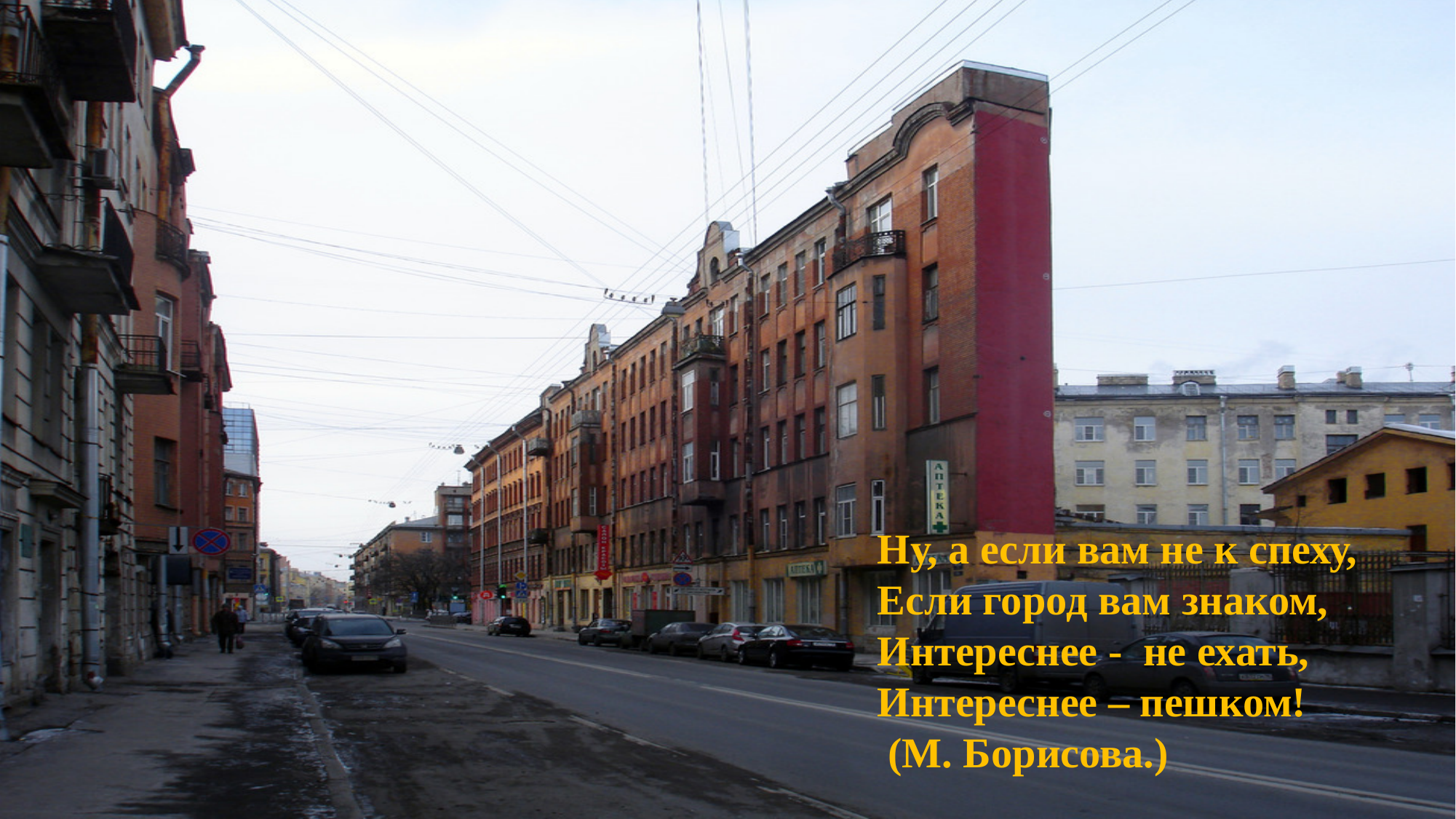

Ну, а если вам не к спеху,
Если город вам знаком,
Интереснее -  не ехать,
Интереснее – пешком!
 (М. Борисова.)